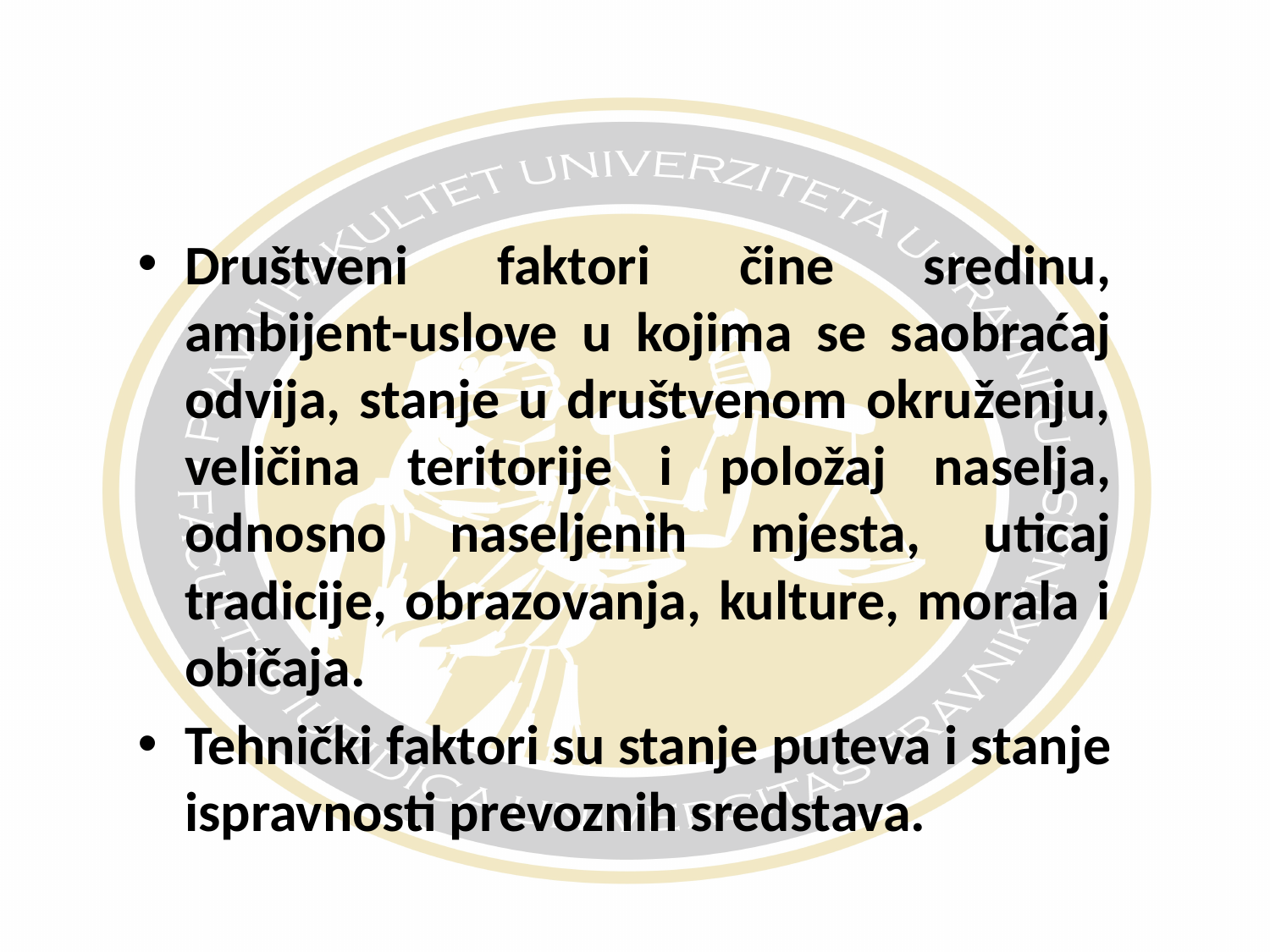

#
Društveni faktori čine sredinu, ambijent-uslove u kojima se saobraćaj odvija, stanje u društvenom okruženju, veličina teritorije i položaj naselja, odnosno naseljenih mjesta, uticaj tradicije, obrazovanja, kulture, morala i običaja.
Tehnički faktori su stanje puteva i stanje ispravnosti prevoznih sredstava.